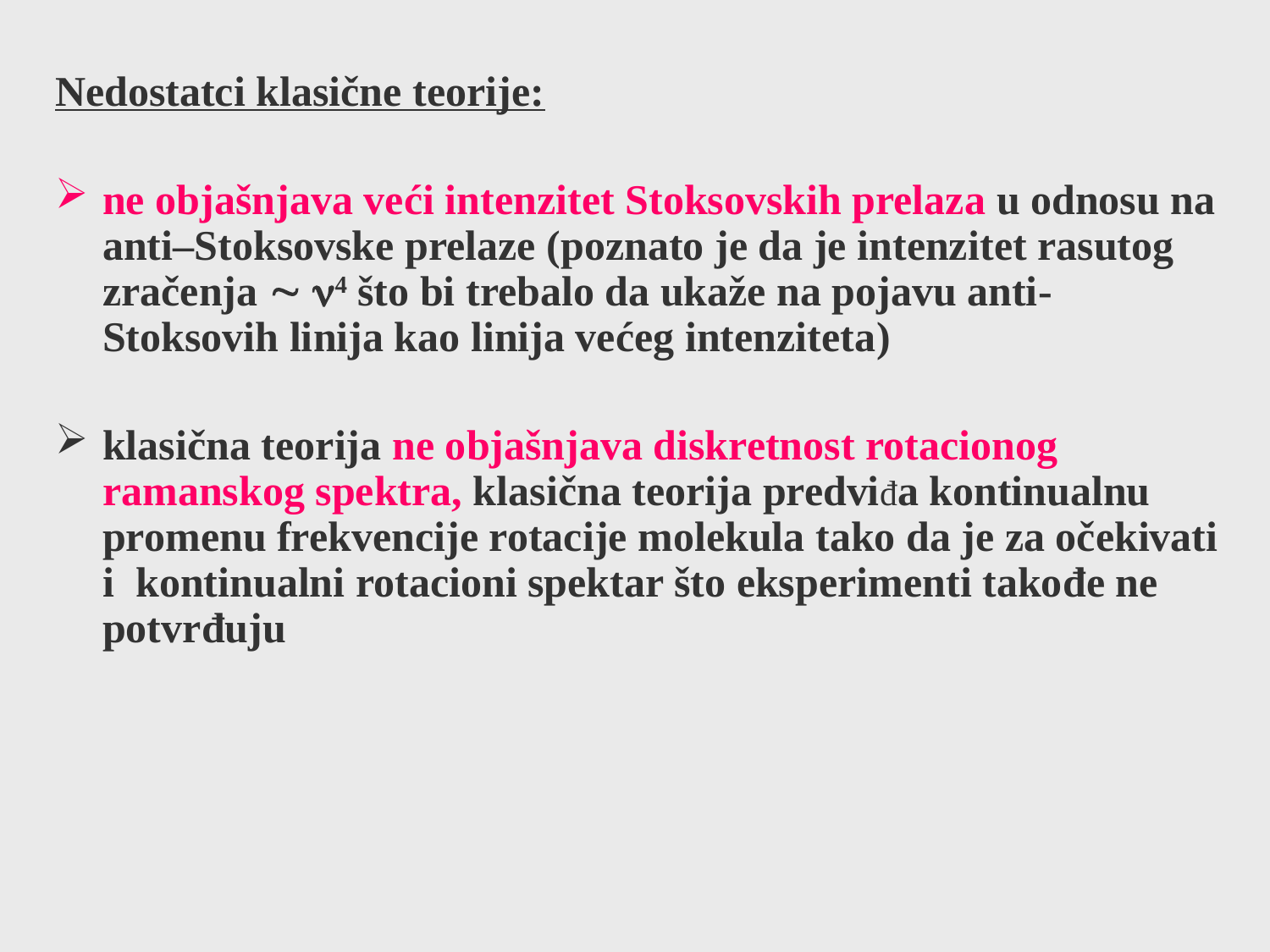

Nedostatci klasične teorije:

ne objašnjava veći intenzitet Stoksovskih prelaza u odnosu na anti–Stoksovske prelaze (poznato je da je intenzitet rasutog zračenja ∼ ν4 što bi trebalo da ukaže na pojavu anti-Stoksovih linija kao linija većeg intenziteta)

klasična teorija ne objašnjava diskretnost rotacionog ramanskog spektra, klasična teorija predviđa kontinualnu promenu frekvencije rotacije molekula tako da je za očekivati i  kontinualni rotacioni spektar što eksperimenti takođe ne potvrđuju